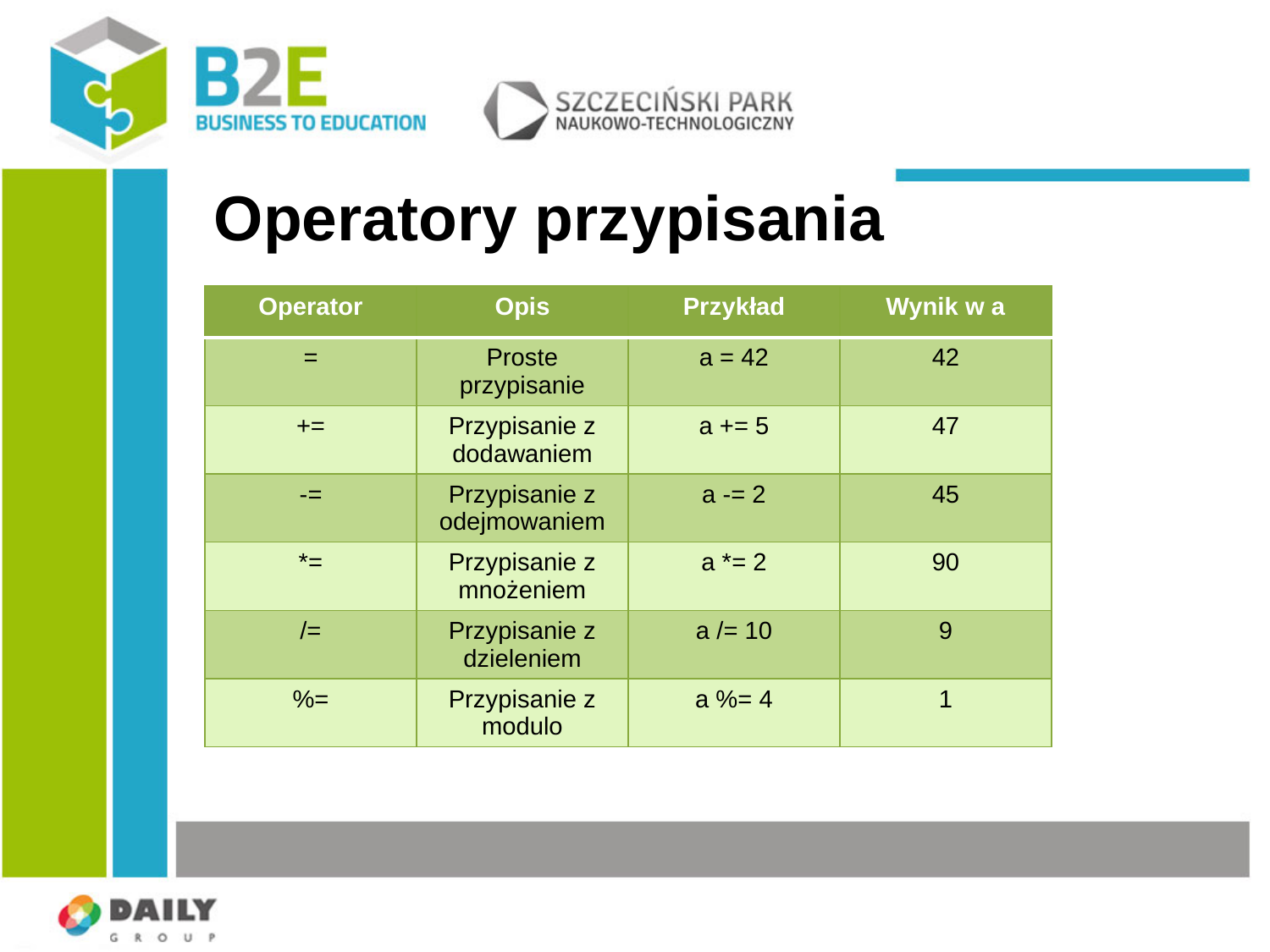

Operatory przypisania

| Operator | Opis | Przykład | Wynik w a |
| --- | --- | --- | --- |
| = | Proste przypisanie | a = 42 | 42 |
| += | Przypisanie z dodawaniem | a += 5 | 47 |
| -= | Przypisanie z odejmowaniem | a -= 2 | 45 |
| \*= | Przypisanie z mnożeniem | a \*= 2 | 90 |
| /= | Przypisanie z dzieleniem | a /= 10 | 9 |
| %= | Przypisanie z modulo | a %= 4 | 1 |